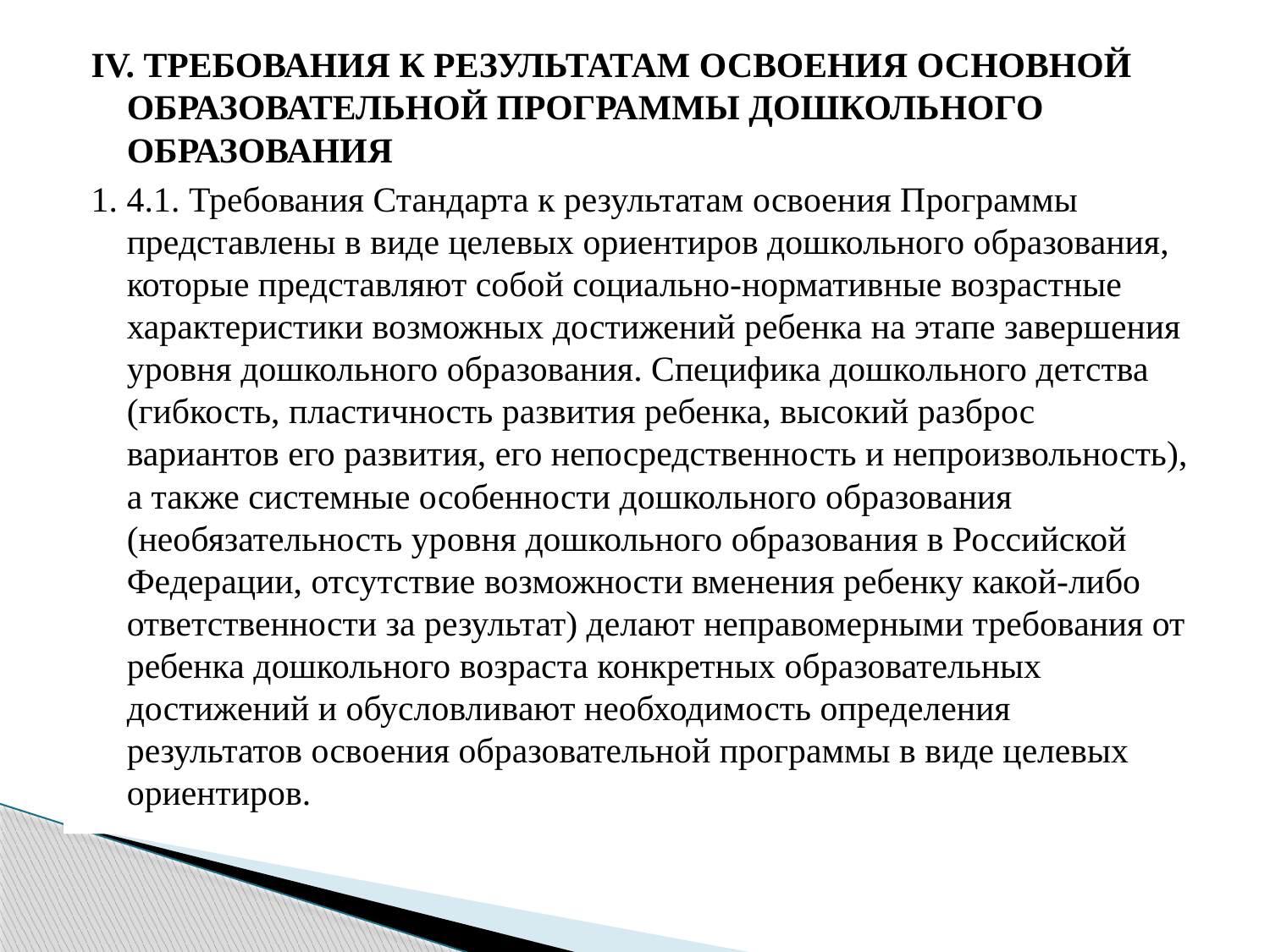

IV. ТРЕБОВАНИЯ К РЕЗУЛЬТАТАМ ОСВОЕНИЯ ОСНОВНОЙ ОБРАЗОВАТЕЛЬНОЙ ПРОГРАММЫ ДОШКОЛЬНОГО ОБРАЗОВАНИЯ
1. 4.1. Требования Стандарта к результатам освоения Программы представлены в виде целевых ориентиров дошкольного образования, которые представляют собой социально-нормативные возрастные характеристики возможных достижений ребенка на этапе завершения уровня дошкольного образования. Специфика дошкольного детства (гибкость, пластичность развития ребенка, высокий разброс вариантов его развития, его непосредственность и непроизвольность), а также системные особенности дошкольного образования (необязательность уровня дошкольного образования в Российской Федерации, отсутствие возможности вменения ребенку какой-либо ответственности за результат) делают неправомерными требования от ребенка дошкольного возраста конкретных образовательных достижений и обусловливают необходимость определения результатов освоения образовательной программы в виде целевых ориентиров.